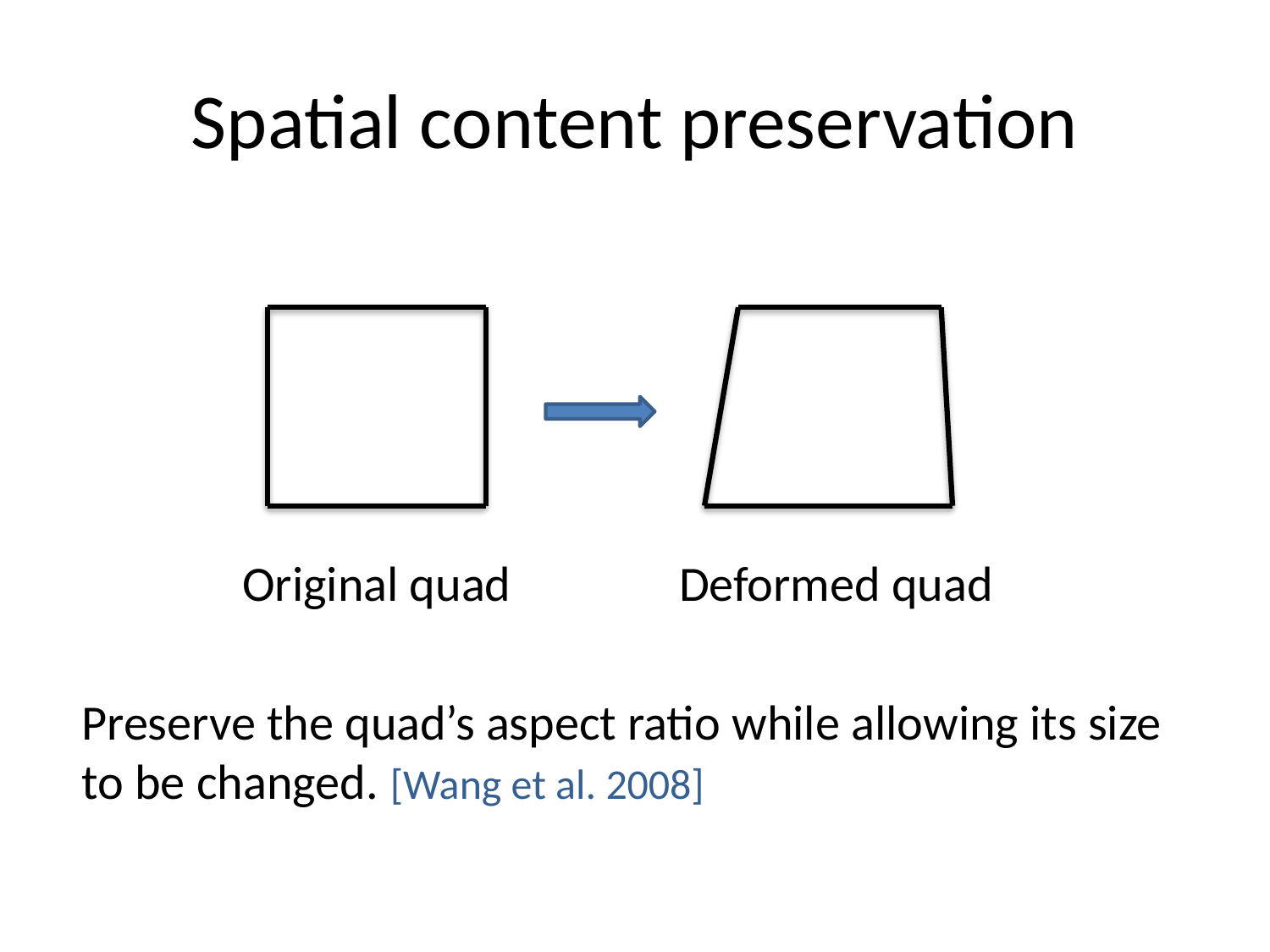

# Spatial content preservation

Original quad
Deformed quad
Preserve the quad’s aspect ratio while allowing its size to be changed. [Wang et al. 2008]